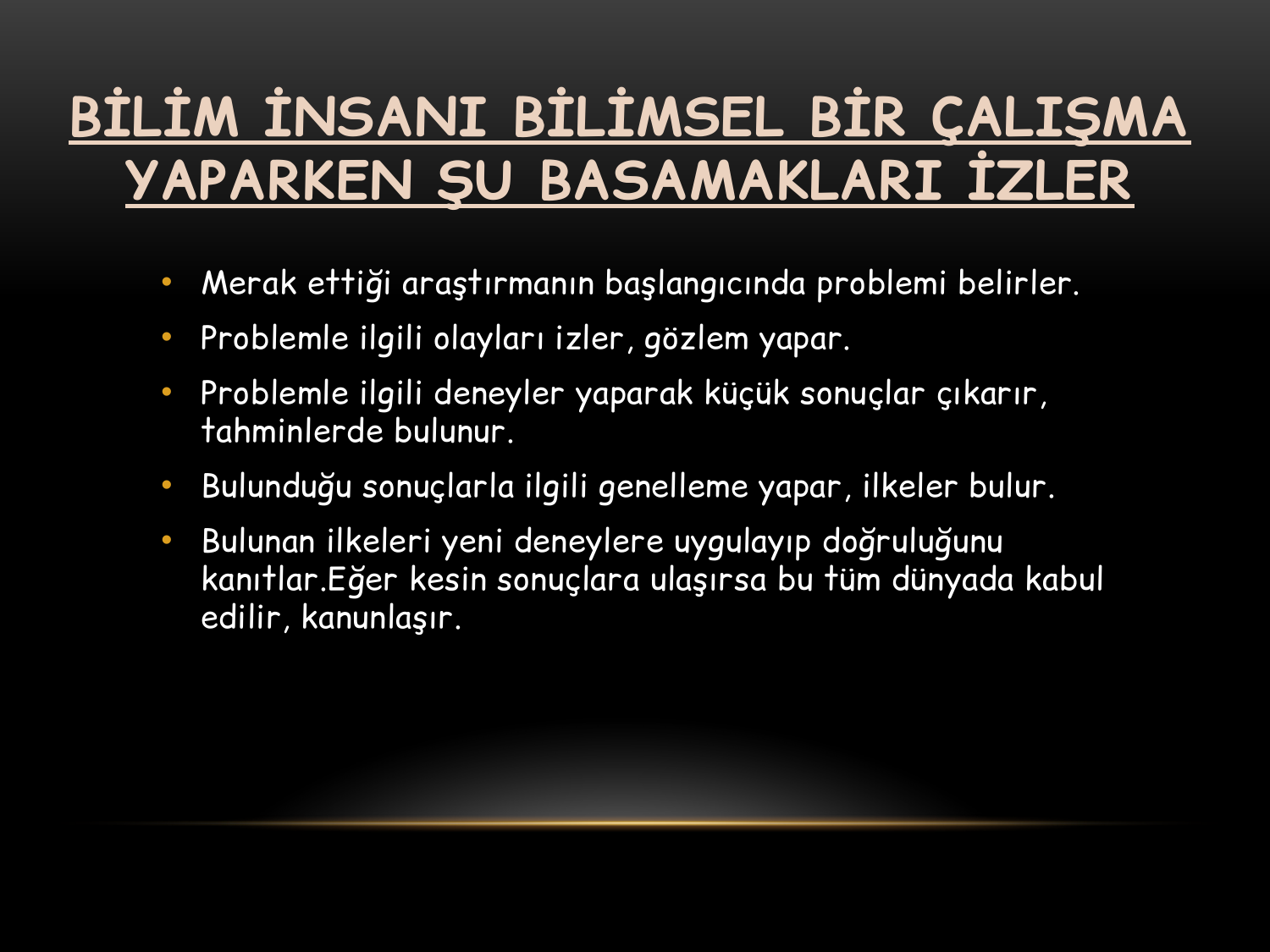

# Bİlİm İnsanı bİlİmsel bİr çalışma yaparken şu basamakları İzler
Merak ettiği araştırmanın başlangıcında problemi belirler.
Problemle ilgili olayları izler, gözlem yapar.
Problemle ilgili deneyler yaparak küçük sonuçlar çıkarır, tahminlerde bulunur.
Bulunduğu sonuçlarla ilgili genelleme yapar, ilkeler bulur.
Bulunan ilkeleri yeni deneylere uygulayıp doğruluğunu kanıtlar.Eğer kesin sonuçlara ulaşırsa bu tüm dünyada kabul edilir, kanunlaşır.